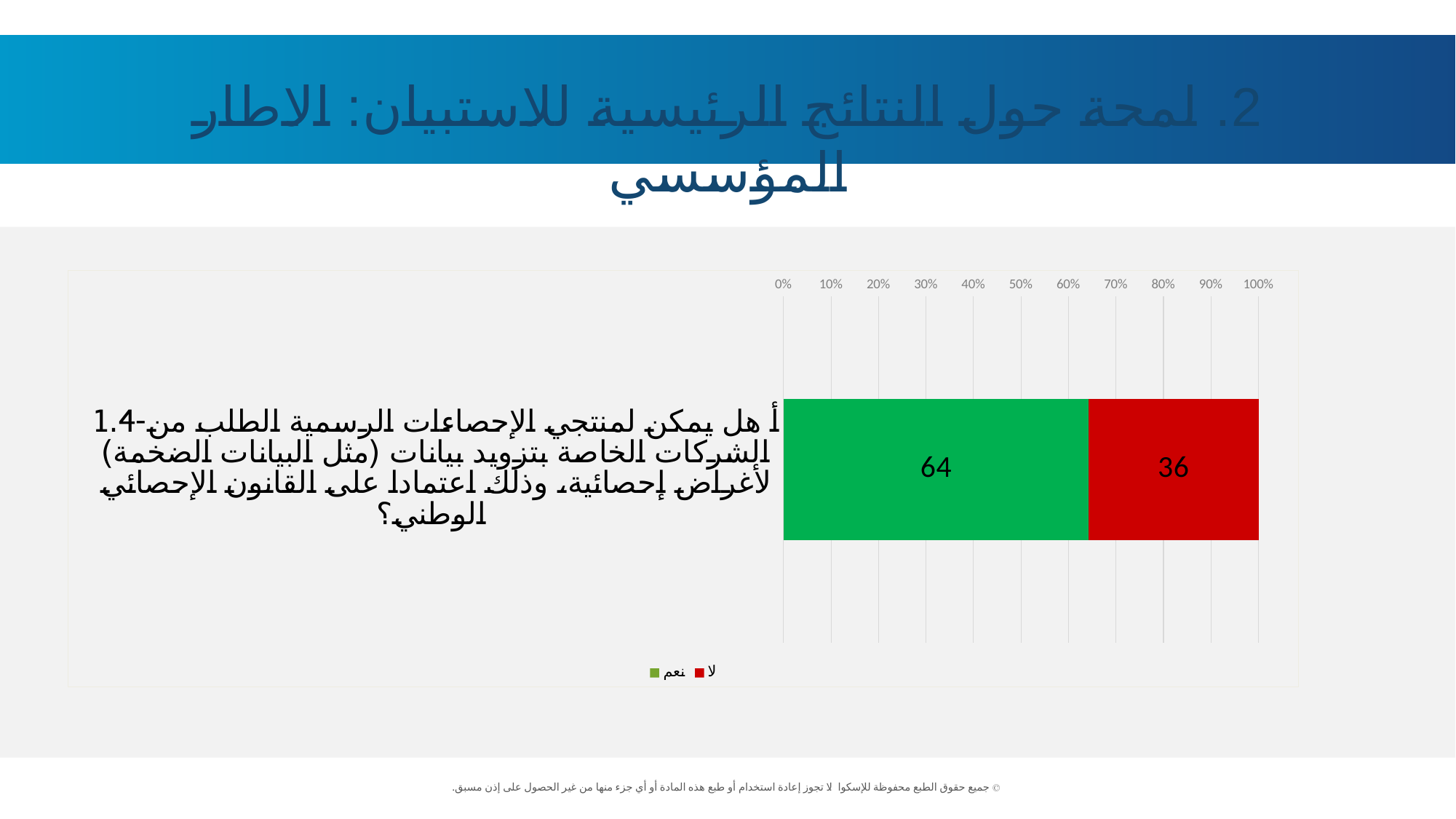

2. لمحة حول النتائج الرئيسية للاستبيان: الاطار المؤسسي

### Chart

| Category |  |  |
|---|---|---|
| 1.4-أ هل يمكن لمنتجي الإحصاءات الرسمية الطلب من الشركات الخاصة بتزويد بيانات (مثل البيانات الضخمة) لأغراض إحصائية، وذلك اعتمادا على القانون الإحصائي الوطني؟  | 64.28571428571429 | 35.71428571428571 |